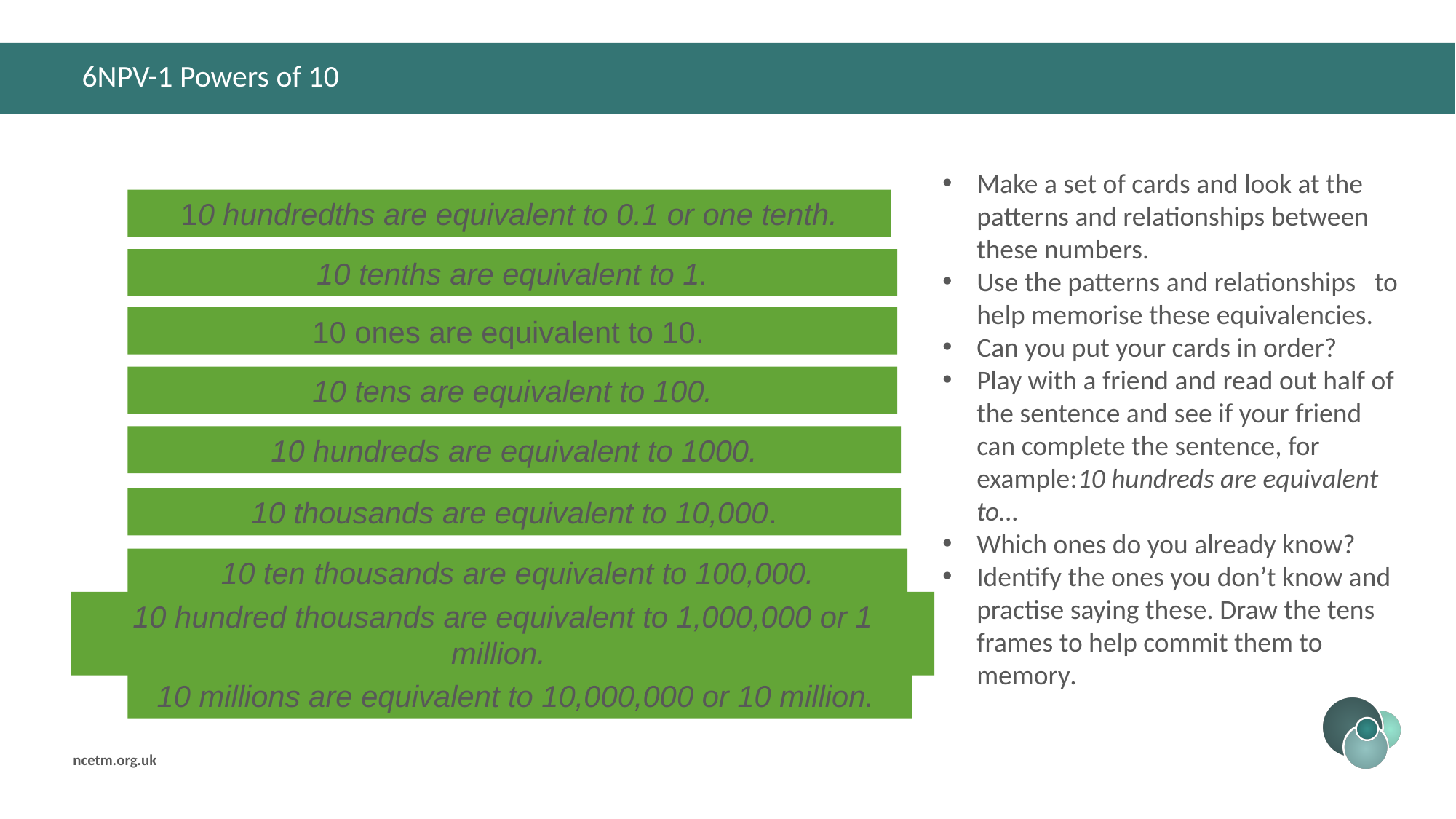

# 6NPV-1 Powers of 10
Make a set of cards and look at the patterns and relationships between these numbers.
Use the patterns and relationships   to help memorise these equivalencies.
Can you put your cards in order?
Play with a friend and read out half of the sentence and see if your friend can complete the sentence, for example:10 hundreds are equivalent to…
Which ones do you already know?
Identify the ones you don’t know and practise saying these. Draw the tens frames to help commit them to memory.

10 hundredths are equivalent to 0.1 or one tenth.
10 tenths are equivalent to 1.
10 ones are equivalent to 10.
10 tens are equivalent to 100.
10 hundreds are equivalent to 1000.
10 thousands are equivalent to 10,000.
10 ten thousands are equivalent to 100,000.
10 hundred thousands are equivalent to 1,000,000 or 1 million.
10 millions are equivalent to 10,000,000 or 10 million.